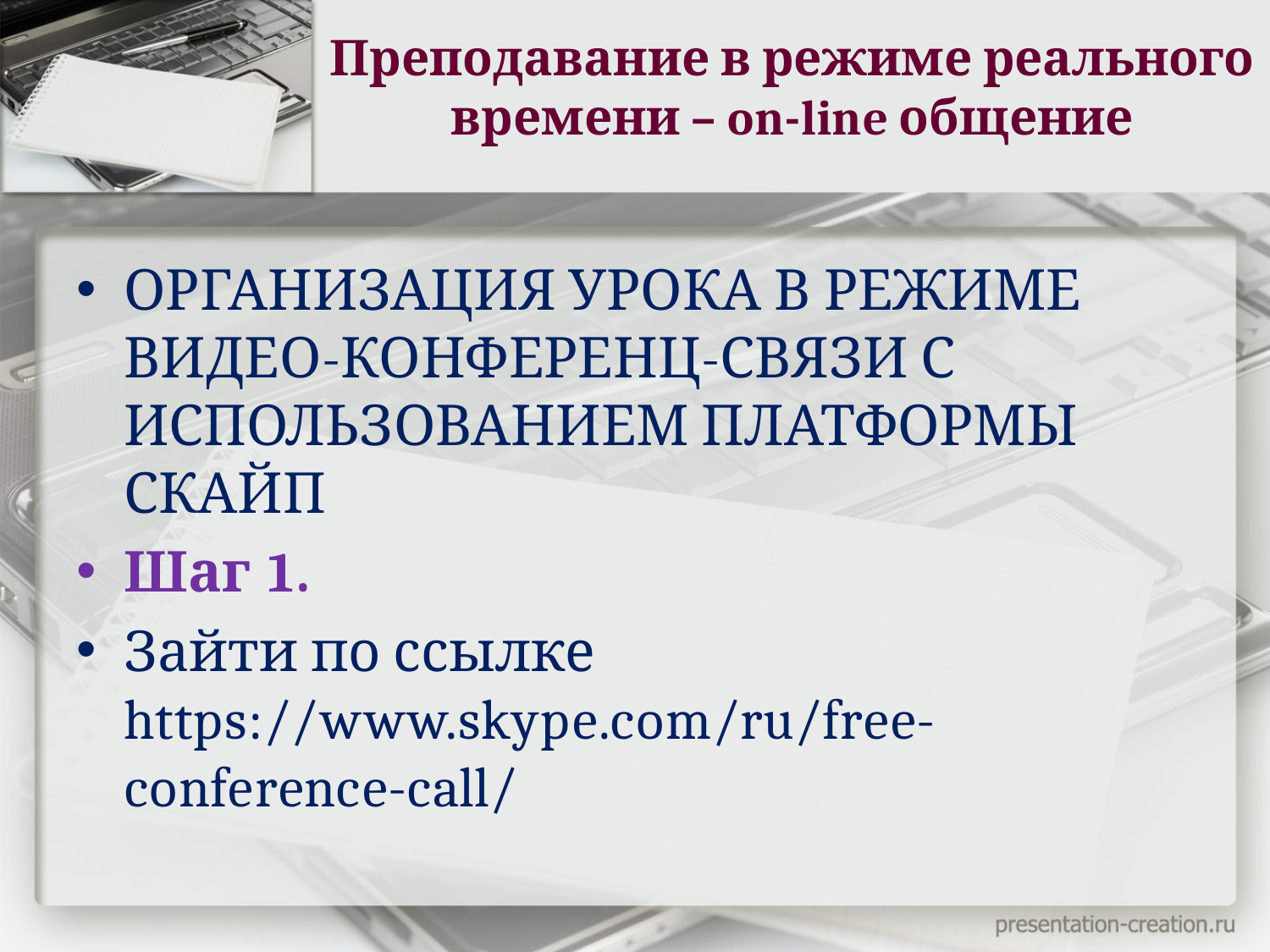

# Преподавание в режиме реального времени – on-line общение
ОРГАНИЗАЦИЯ УРОКА В РЕЖИМЕ ВИДЕО-КОНФЕРЕНЦ-СВЯЗИ С ИСПОЛЬЗОВАНИЕМ ПЛАТФОРМЫ СКАЙП
Шаг 1.
Зайти по ссылке https://www.skype.com/ru/free-conference-call/